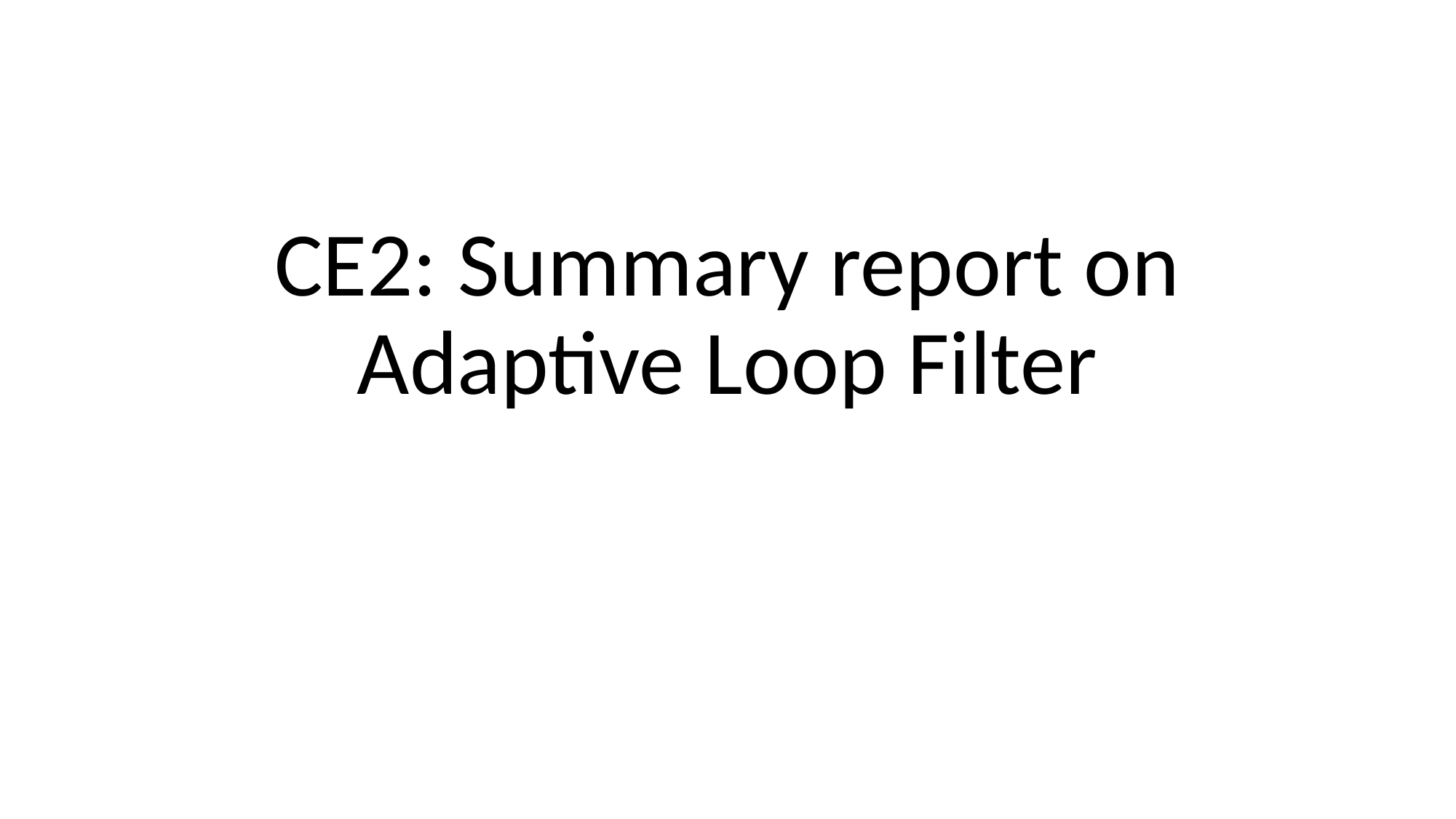

# CE2: Summary report on Adaptive Loop Filter